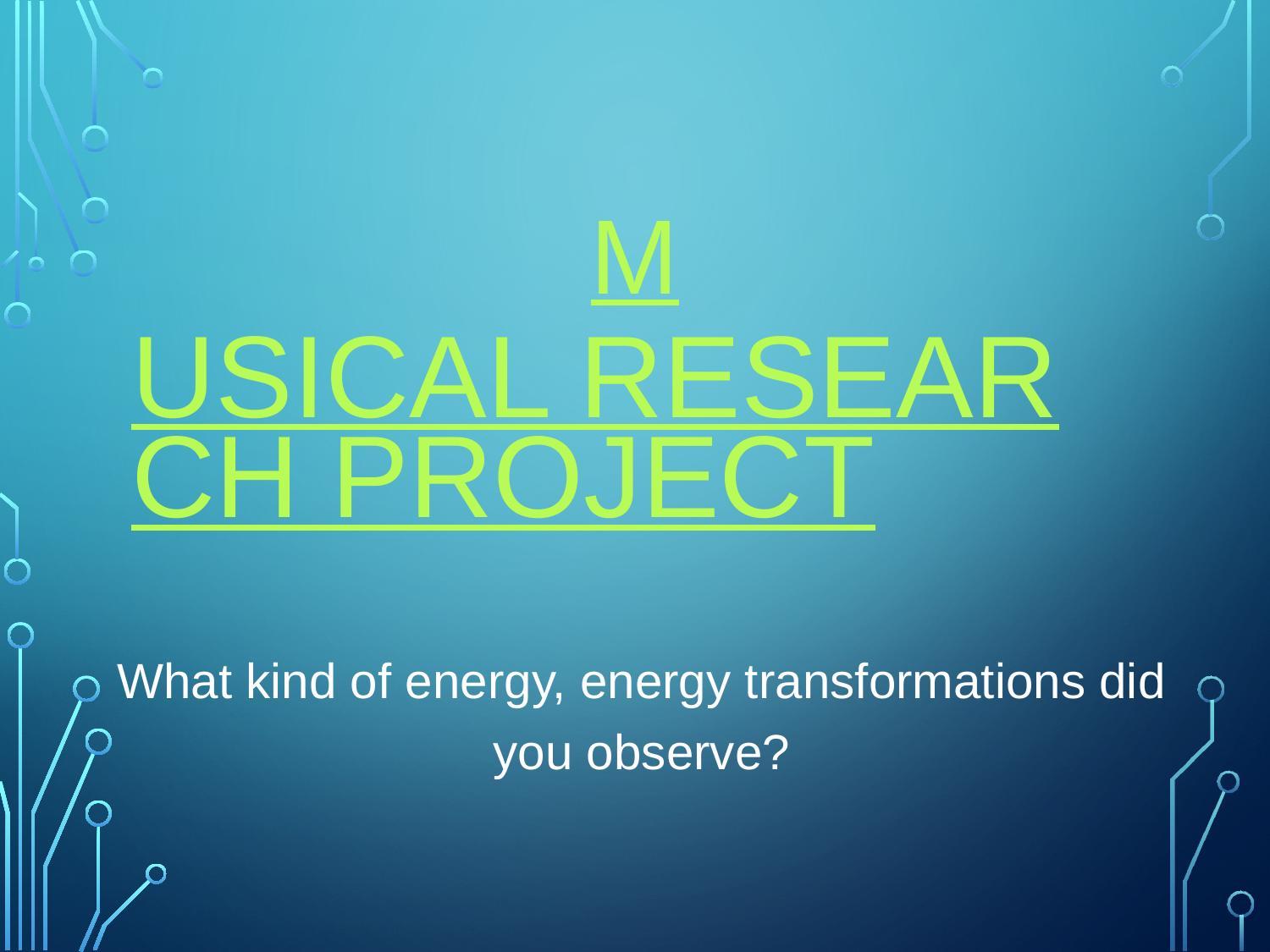

# Musical Research Project
What kind of energy, energy transformations did you observe?